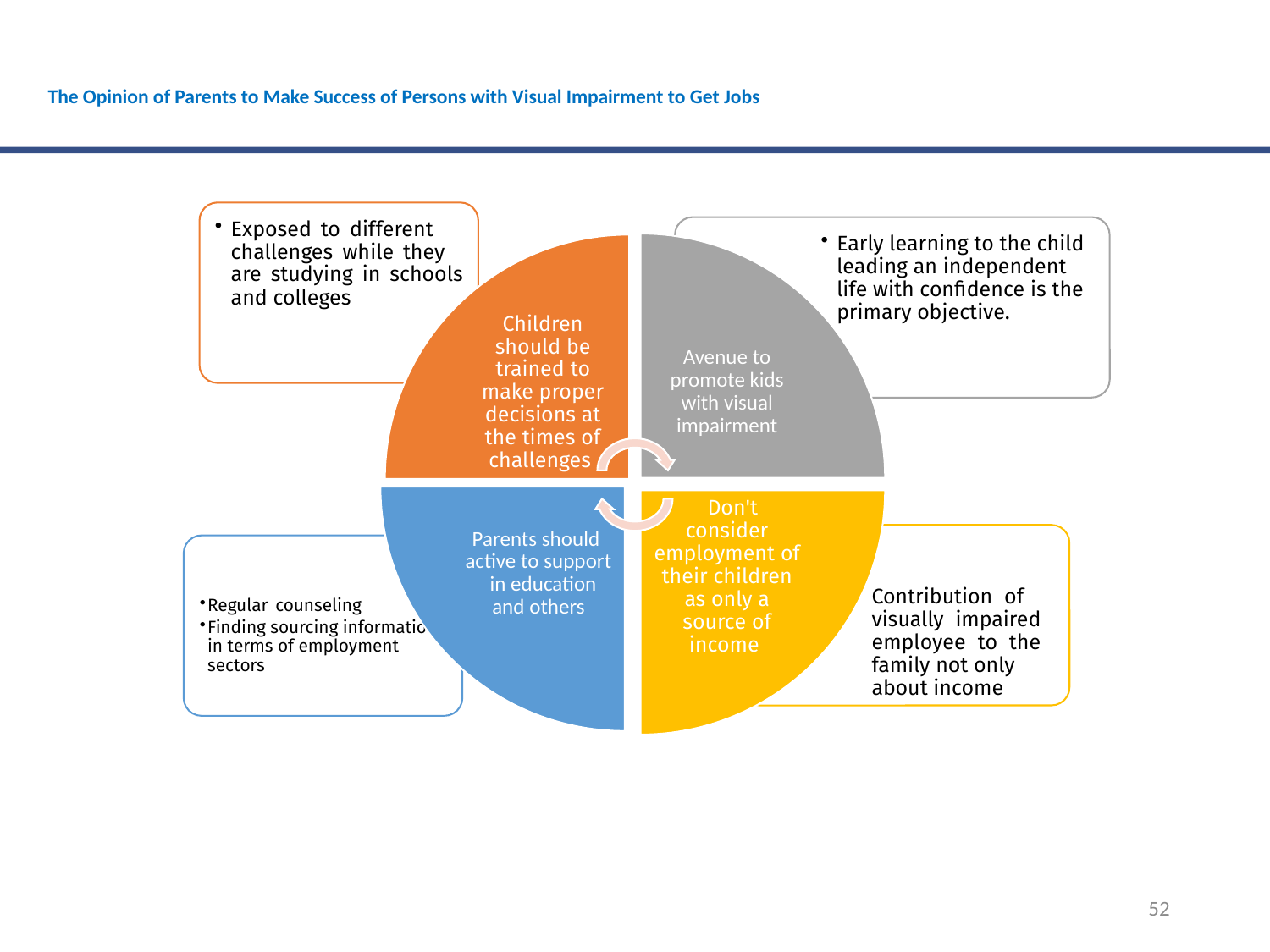

# The Opinion of Parents to Make Success of Persons with Visual Impairment to Get Jobs

Contribution of visually impaired employee to the family not only about income
Regular counseling
Finding sourcing information in terms of employment sectors
Early learning to the child leading an independent life with confidence is the primary objective.
Exposed to different challenges while they are studying in schools and colleges
Children should be trained to make proper decisions at the times of challenges
Avenue to promote kids with visual impairment
  Don't consider employment of their children as only a source of income
Parents should  active to support   in education and others
52